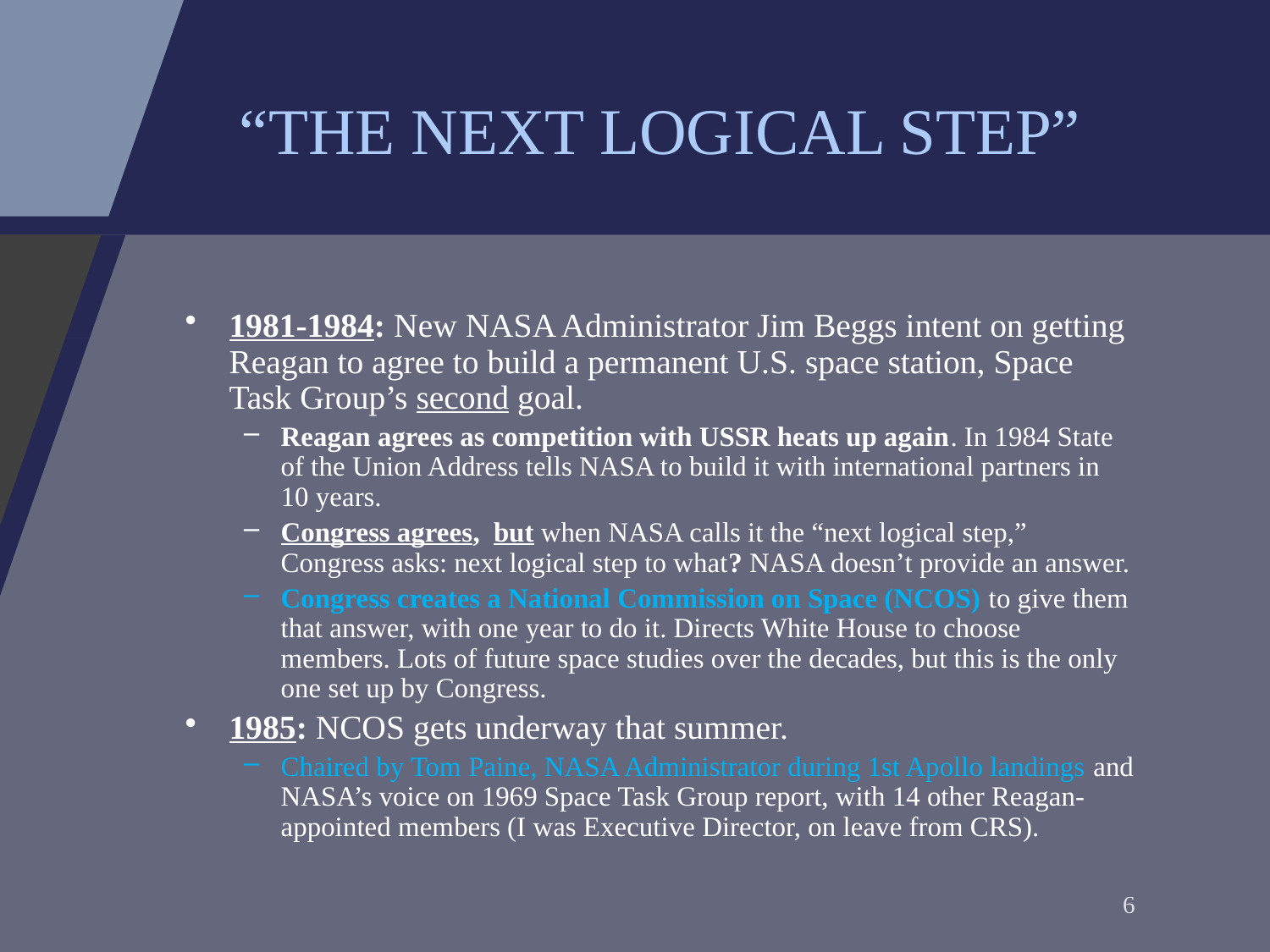

# “THE NEXT LOGICAL STEP”

1981-1984: New NASA Administrator Jim Beggs intent on getting Reagan to agree to build a permanent U.S. space station, Space Task Group’s second goal.
Reagan agrees as competition with USSR heats up again. In 1984 State of the Union Address tells NASA to build it with international partners in 10 years.
Congress agrees,  but when NASA calls it the “next logical step,” Congress asks: next logical step to what? NASA doesn’t provide an answer.
Congress creates a National Commission on Space (NCOS) to give them that answer, with one year to do it. Directs White House to choose members. Lots of future space studies over the decades, but this is the only one set up by Congress.
1985: NCOS gets underway that summer.
Chaired by Tom Paine, NASA Administrator during 1st Apollo landings and NASA’s voice on 1969 Space Task Group report, with 14 other Reagan-appointed members (I was Executive Director, on leave from CRS).

6